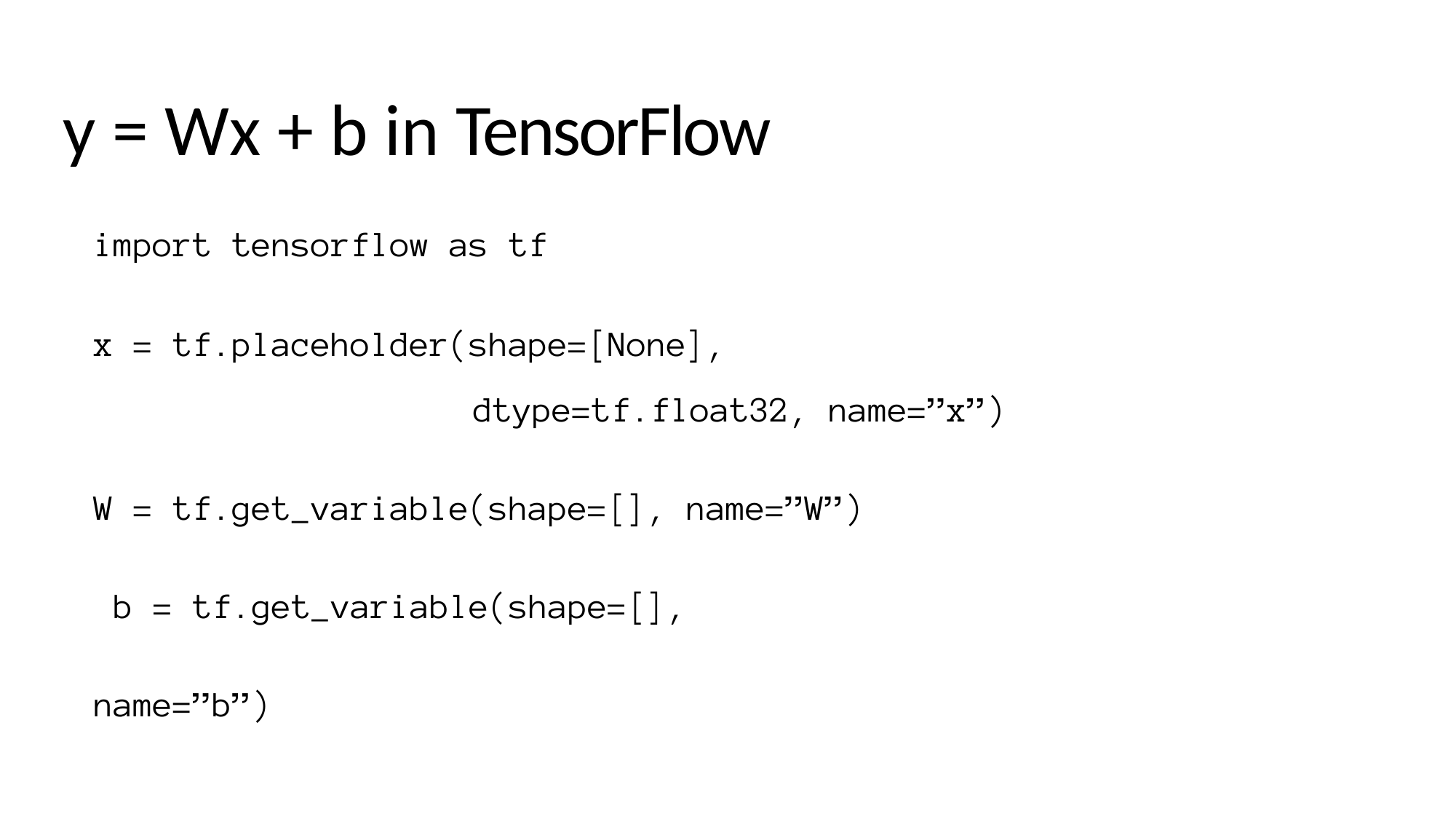

# y = Wx + b in TensorFlow
import tensorflow as tf

x = tf.placeholder(shape=[None],
dtype=tf.float32, name=”x”)
W = tf.get_variable(shape=[], name=”W”)  b = tf.get_variable(shape=[], name=”b”)